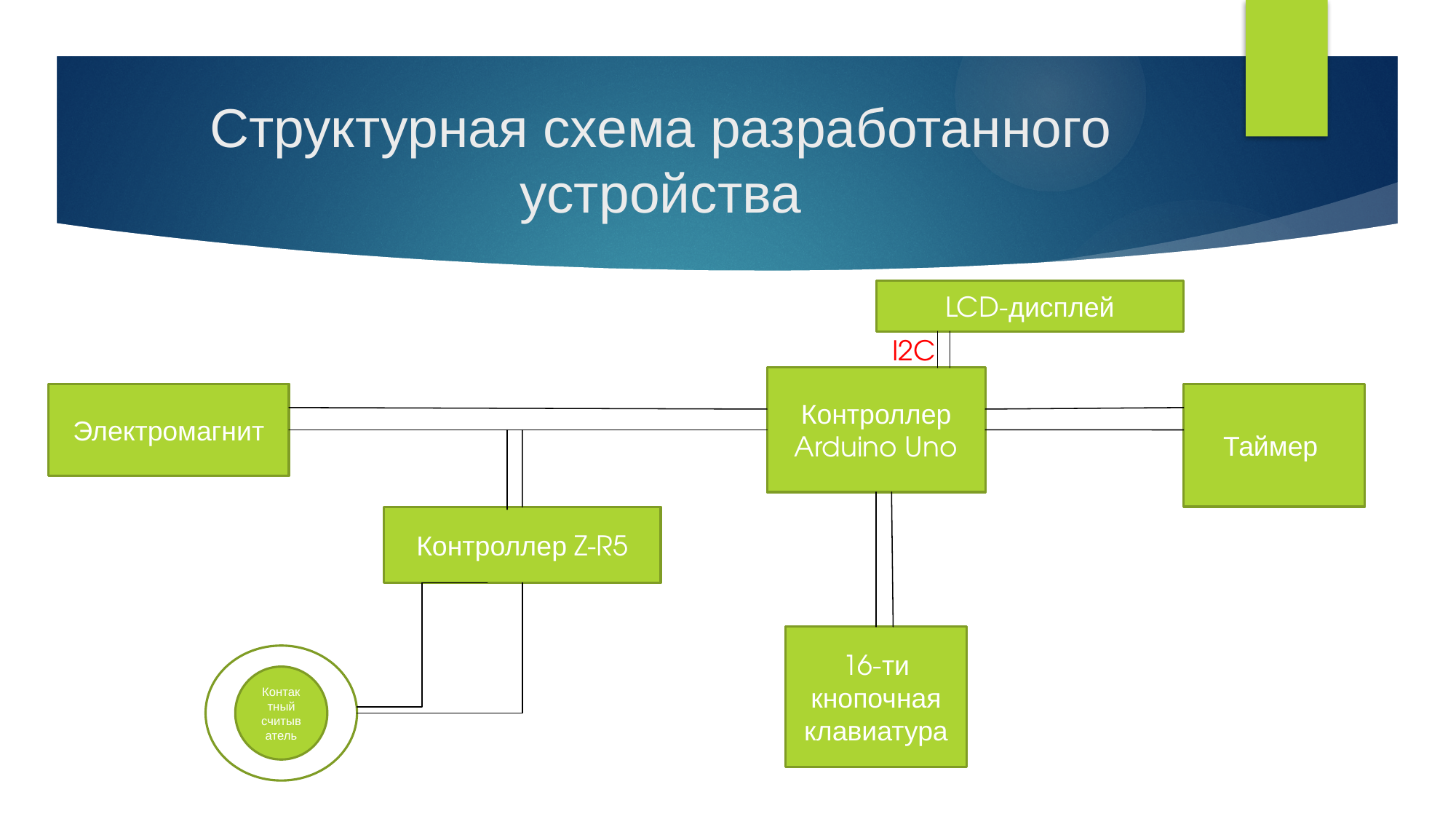

# Структурная схема разработанного устройства
LCD-дисплей
I2C
Контроллер Arduino Uno
Электромагнит
Таймер
Контроллер Z-R5
16-ти кнопочная клавиатура

Контактный считыватель